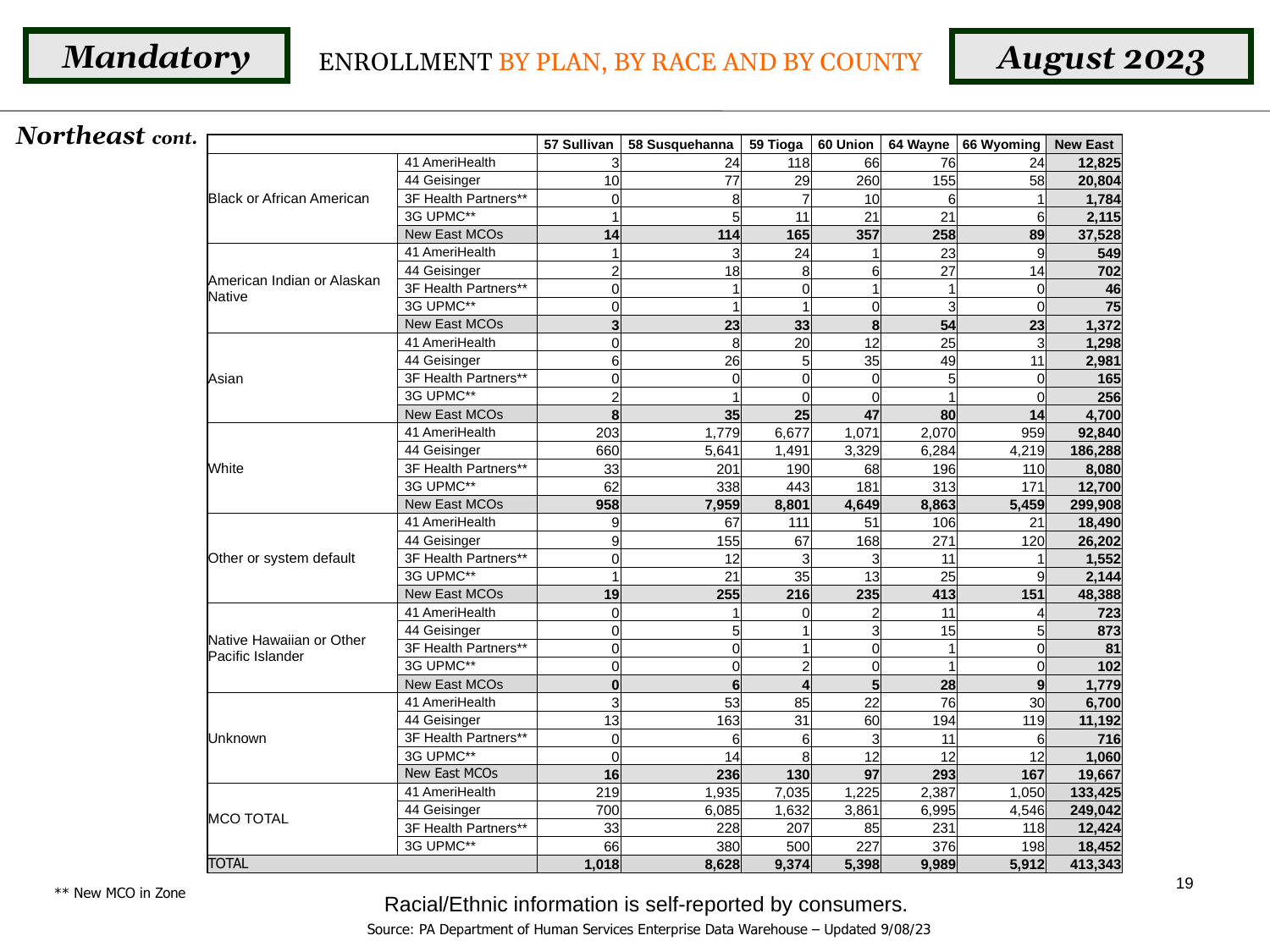

Mandatory
August 2023
ENROLLMENT BY PLAN, BY RACE AND BY COUNTY

Northeast cont.
|  |  | 57 Sullivan | 58 Susquehanna | 59 Tioga | 60 Union | 64 Wayne | 66 Wyoming | New East |
| --- | --- | --- | --- | --- | --- | --- | --- | --- |
| Black or African American | 41 AmeriHealth | 3 | 24 | 118 | 66 | 76 | 24 | 12,825 |
|  | 44 Geisinger | 10 | 77 | 29 | 260 | 155 | 58 | 20,804 |
|  | 3F Health Partners\*\* | 0 | 8 | 7 | 10 | 6 | 1 | 1,784 |
|  | 3G UPMC\*\* | 1 | 5 | 11 | 21 | 21 | 6 | 2,115 |
|  | New East MCOs | 14 | 114 | 165 | 357 | 258 | 89 | 37,528 |
| American Indian or Alaskan Native | 41 AmeriHealth | 1 | 3 | 24 | 1 | 23 | 9 | 549 |
|  | 44 Geisinger | 2 | 18 | 8 | 6 | 27 | 14 | 702 |
|  | 3F Health Partners\*\* | 0 | 1 | 0 | 1 | 1 | 0 | 46 |
|  | 3G UPMC\*\* | 0 | 1 | 1 | 0 | 3 | 0 | 75 |
|  | New East MCOs | 3 | 23 | 33 | 8 | 54 | 23 | 1,372 |
| Asian | 41 AmeriHealth | 0 | 8 | 20 | 12 | 25 | 3 | 1,298 |
|  | 44 Geisinger | 6 | 26 | 5 | 35 | 49 | 11 | 2,981 |
|  | 3F Health Partners\*\* | 0 | 0 | 0 | 0 | 5 | 0 | 165 |
|  | 3G UPMC\*\* | 2 | 1 | 0 | 0 | 1 | 0 | 256 |
|  | New East MCOs | 8 | 35 | 25 | 47 | 80 | 14 | 4,700 |
| White | 41 AmeriHealth | 203 | 1,779 | 6,677 | 1,071 | 2,070 | 959 | 92,840 |
|  | 44 Geisinger | 660 | 5,641 | 1,491 | 3,329 | 6,284 | 4,219 | 186,288 |
|  | 3F Health Partners\*\* | 33 | 201 | 190 | 68 | 196 | 110 | 8,080 |
|  | 3G UPMC\*\* | 62 | 338 | 443 | 181 | 313 | 171 | 12,700 |
|  | New East MCOs | 958 | 7,959 | 8,801 | 4,649 | 8,863 | 5,459 | 299,908 |
| Other or system default | 41 AmeriHealth | 9 | 67 | 111 | 51 | 106 | 21 | 18,490 |
|  | 44 Geisinger | 9 | 155 | 67 | 168 | 271 | 120 | 26,202 |
|  | 3F Health Partners\*\* | 0 | 12 | 3 | 3 | 11 | 1 | 1,552 |
|  | 3G UPMC\*\* | 1 | 21 | 35 | 13 | 25 | 9 | 2,144 |
|  | New East MCOs | 19 | 255 | 216 | 235 | 413 | 151 | 48,388 |
| Native Hawaiian or Other Pacific Islander | 41 AmeriHealth | 0 | 1 | 0 | 2 | 11 | 4 | 723 |
|  | 44 Geisinger | 0 | 5 | 1 | 3 | 15 | 5 | 873 |
|  | 3F Health Partners\*\* | 0 | 0 | 1 | 0 | 1 | 0 | 81 |
|  | 3G UPMC\*\* | 0 | 0 | 2 | 0 | 1 | 0 | 102 |
|  | New East MCOs | 0 | 6 | 4 | 5 | 28 | 9 | 1,779 |
| Unknown | 41 AmeriHealth | 3 | 53 | 85 | 22 | 76 | 30 | 6,700 |
|  | 44 Geisinger | 13 | 163 | 31 | 60 | 194 | 119 | 11,192 |
|  | 3F Health Partners\*\* | 0 | 6 | 6 | 3 | 11 | 6 | 716 |
|  | 3G UPMC\*\* | 0 | 14 | 8 | 12 | 12 | 12 | 1,060 |
|  | New East MCOs | 16 | 236 | 130 | 97 | 293 | 167 | 19,667 |
| MCO TOTAL | 41 AmeriHealth | 219 | 1,935 | 7,035 | 1,225 | 2,387 | 1,050 | 133,425 |
|  | 44 Geisinger | 700 | 6,085 | 1,632 | 3,861 | 6,995 | 4,546 | 249,042 |
|  | 3F Health Partners\*\* | 33 | 228 | 207 | 85 | 231 | 118 | 12,424 |
|  | 3G UPMC\*\* | 66 | 380 | 500 | 227 | 376 | 198 | 18,452 |
| TOTAL |  | 1,018 | 8,628 | 9,374 | 5,398 | 9,989 | 5,912 | 413,343 |
19
** New MCO in Zone
Racial/Ethnic information is self-reported by consumers.
Source: PA Department of Human Services Enterprise Data Warehouse – Updated 9/08/23